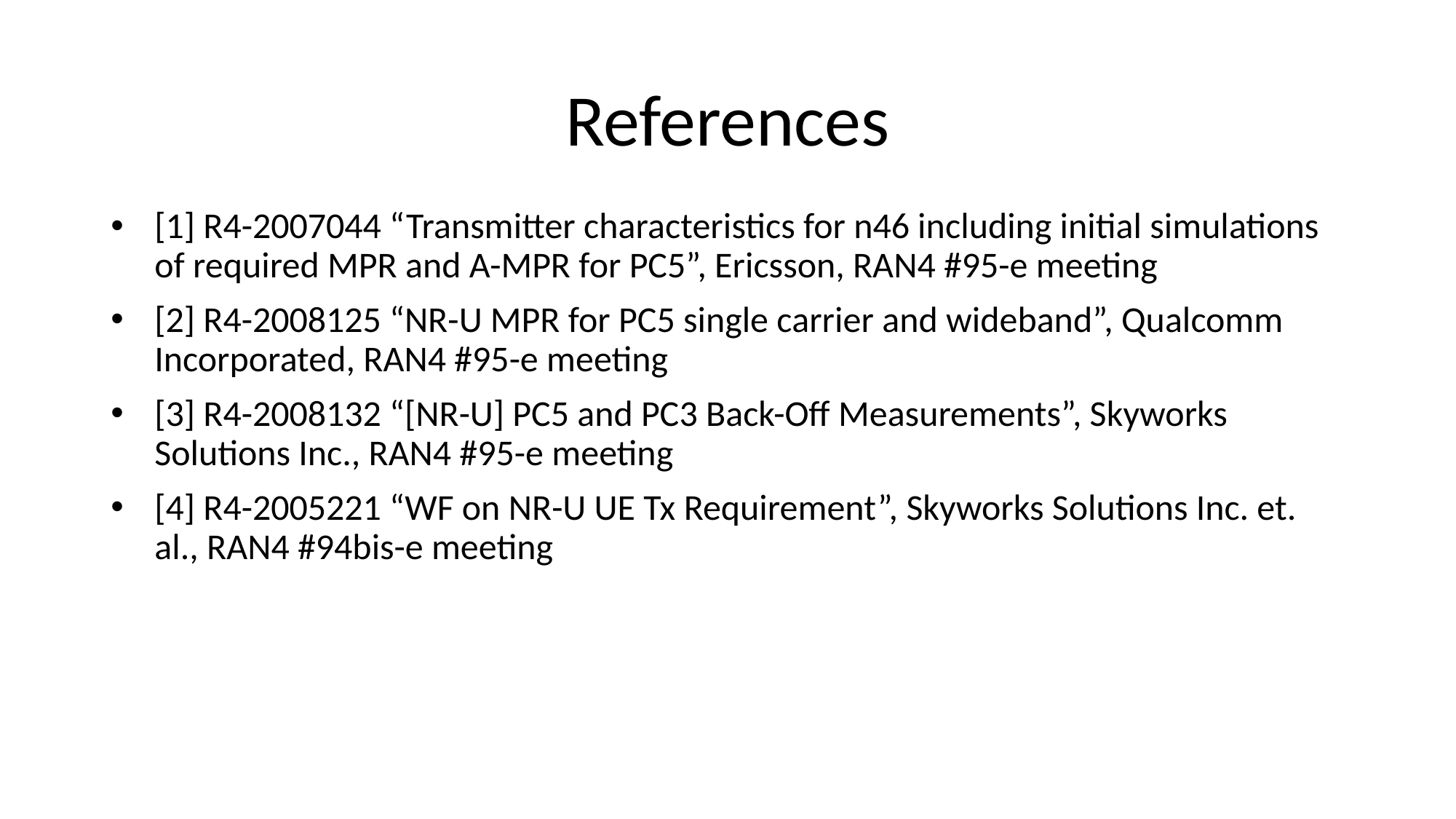

# References
[1] R4-2007044 “Transmitter characteristics for n46 including initial simulations of required MPR and A-MPR for PC5”, Ericsson, RAN4 #95-e meeting
[2] R4-2008125 “NR-U MPR for PC5 single carrier and wideband”, Qualcomm Incorporated, RAN4 #95-e meeting
[3] R4-2008132 “[NR-U] PC5 and PC3 Back-Off Measurements”, Skyworks Solutions Inc., RAN4 #95-e meeting
[4] R4-2005221 “WF on NR-U UE Tx Requirement”, Skyworks Solutions Inc. et. al., RAN4 #94bis-e meeting